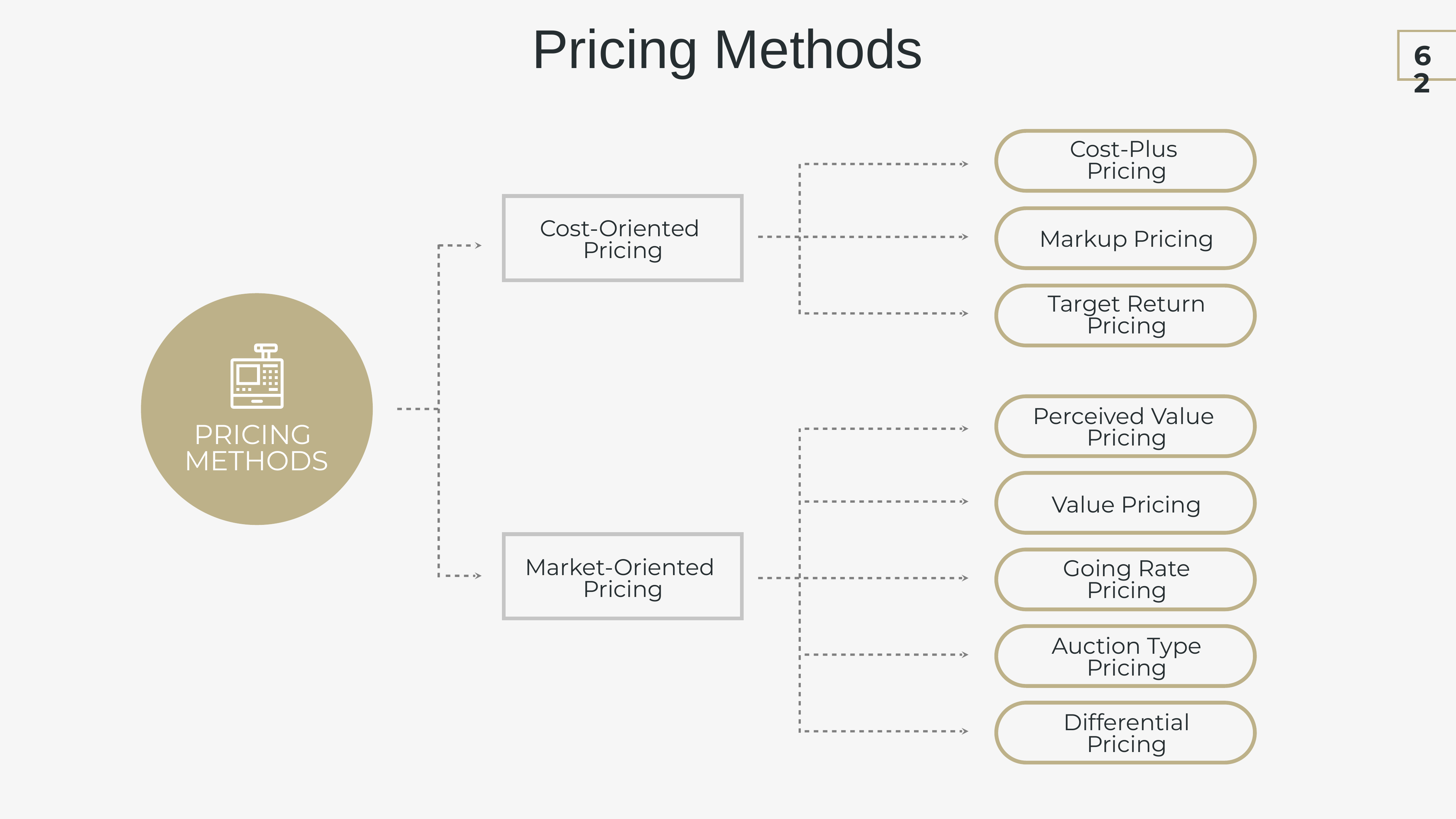

Pricing Methods
62

Cost-Plus
Pricing

Cost-Oriented
Pricing
Markup Pricing

Target Return Pricing

Perceived Value
Pricing

Pricing
Methods

Value Pricing

Going Rate Pricing
Market-Oriented
Pricing

Auction Type Pricing

Differential Pricing